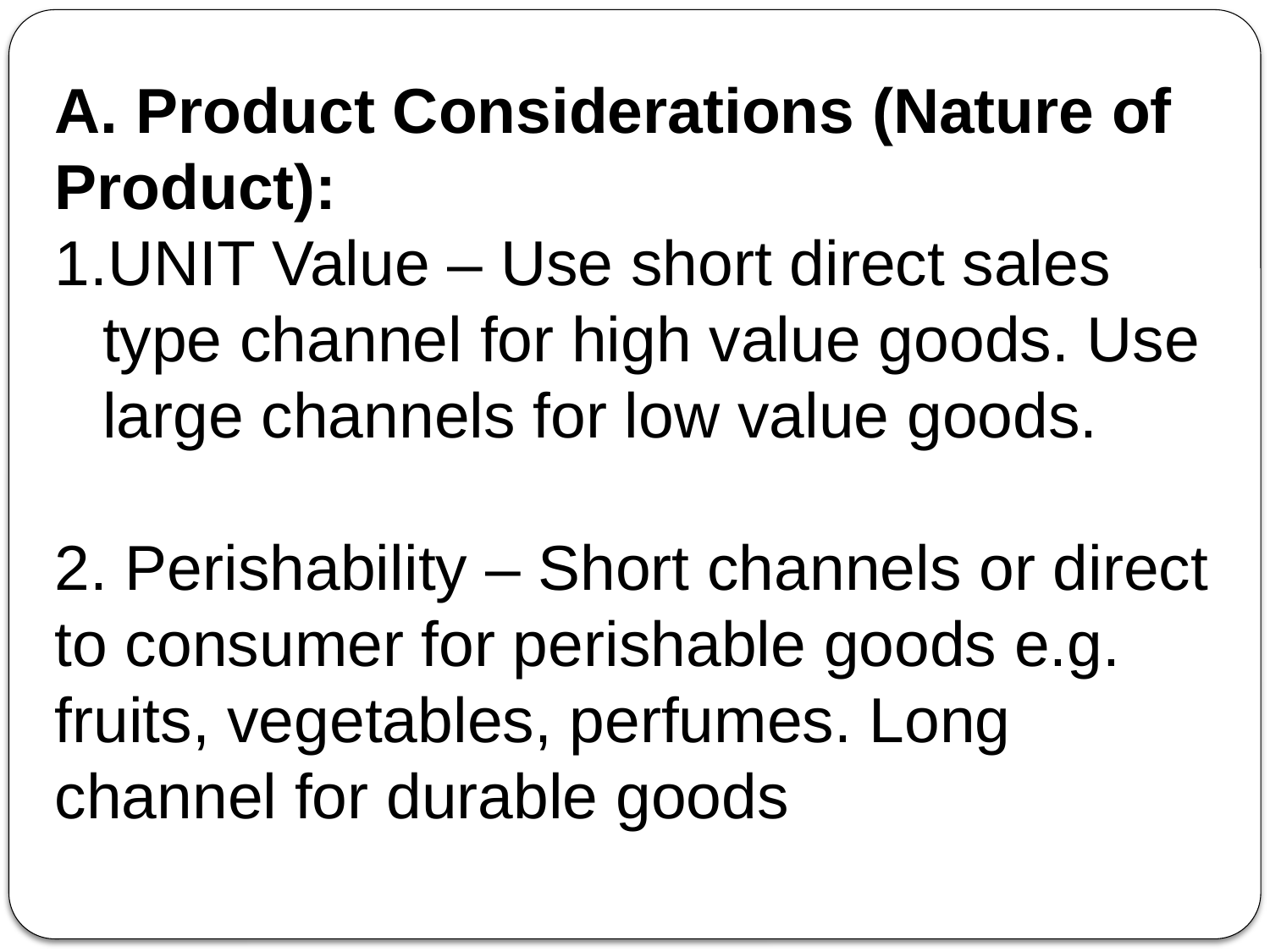

A. Product Considerations (Nature of Product):
UNIT Value – Use short direct sales type channel for high value goods. Use large channels for low value goods.

2. Perishability – Short channels or direct to consumer for perishable goods e.g. fruits, vegetables, perfumes. Long channel for durable goods